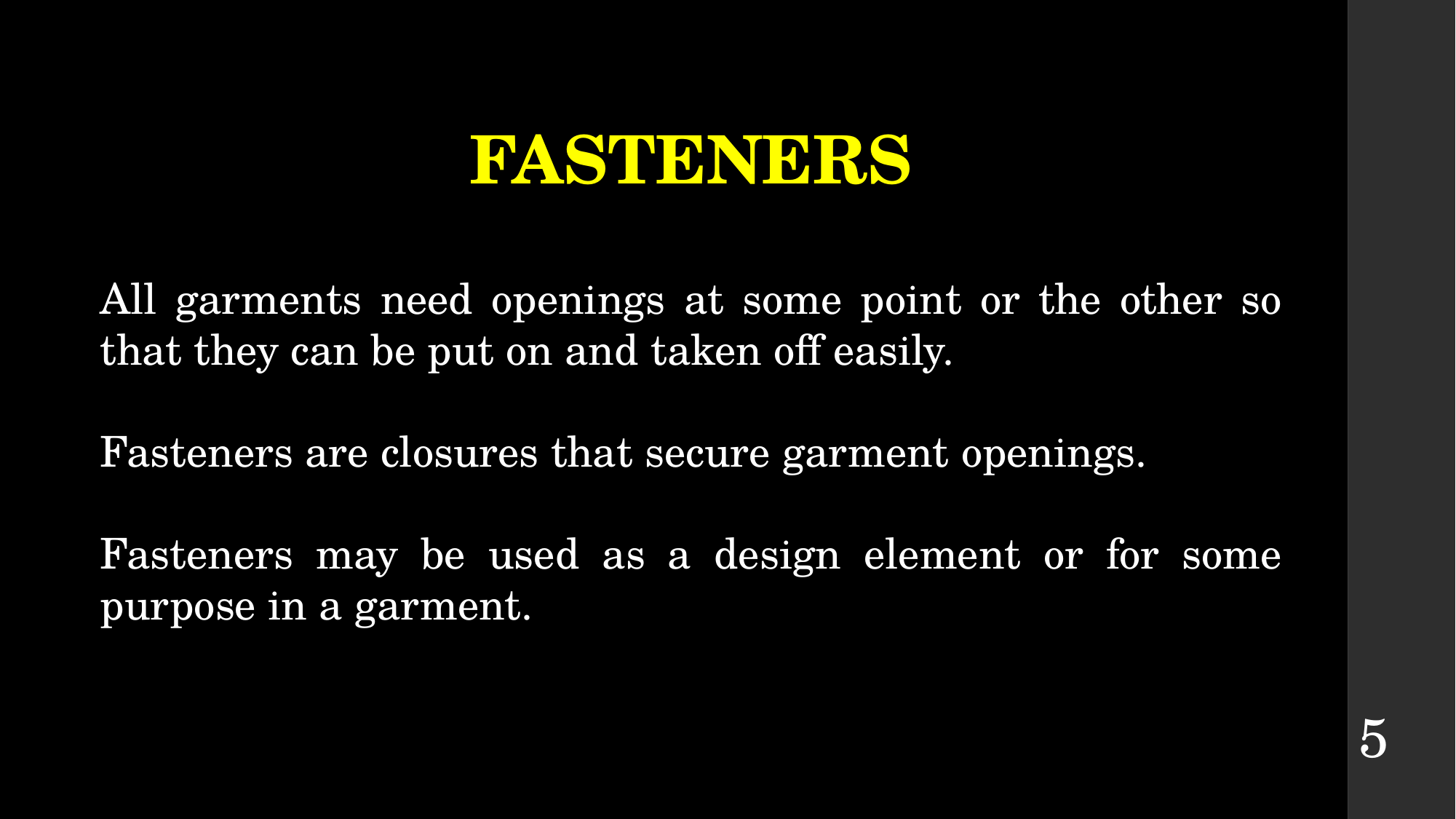

# FASTENERS
All garments need openings at some point or the other so that they can be put on and taken off easily.

Fasteners are closures that secure garment openings.

Fasteners may be used as a design element or for some purpose in a garment.
5